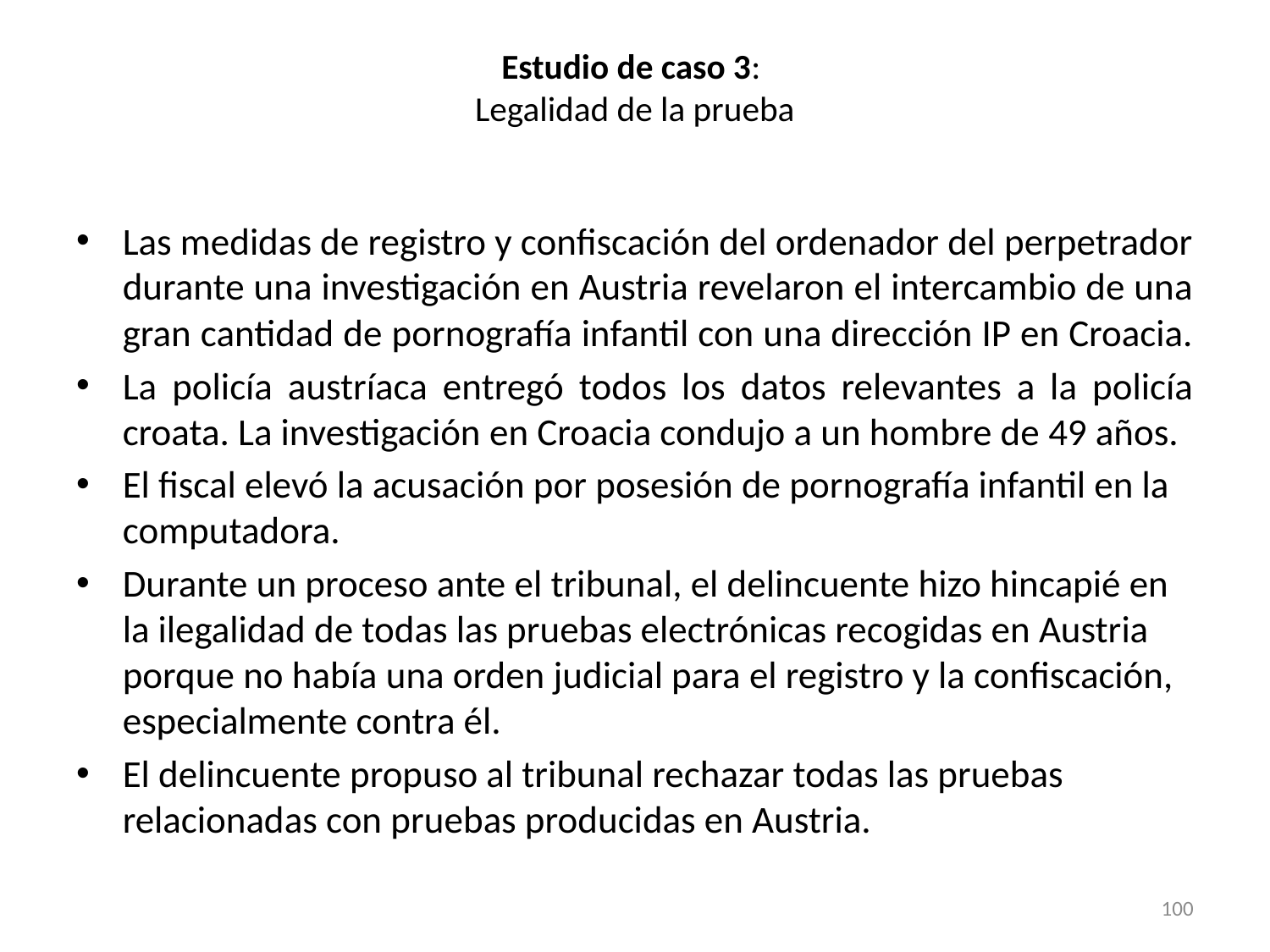

# Estudio de caso 3: Legalidad de la prueba
Las medidas de registro y confiscación del ordenador del perpetrador durante una investigación en Austria revelaron el intercambio de una gran cantidad de pornografía infantil con una dirección IP en Croacia.
La policía austríaca entregó todos los datos relevantes a la policía croata. La investigación en Croacia condujo a un hombre de 49 años.
El fiscal elevó la acusación por posesión de pornografía infantil en la computadora.
Durante un proceso ante el tribunal, el delincuente hizo hincapié en la ilegalidad de todas las pruebas electrónicas recogidas en Austria porque no había una orden judicial para el registro y la confiscación, especialmente contra él.
El delincuente propuso al tribunal rechazar todas las pruebas relacionadas con pruebas producidas en Austria.

100